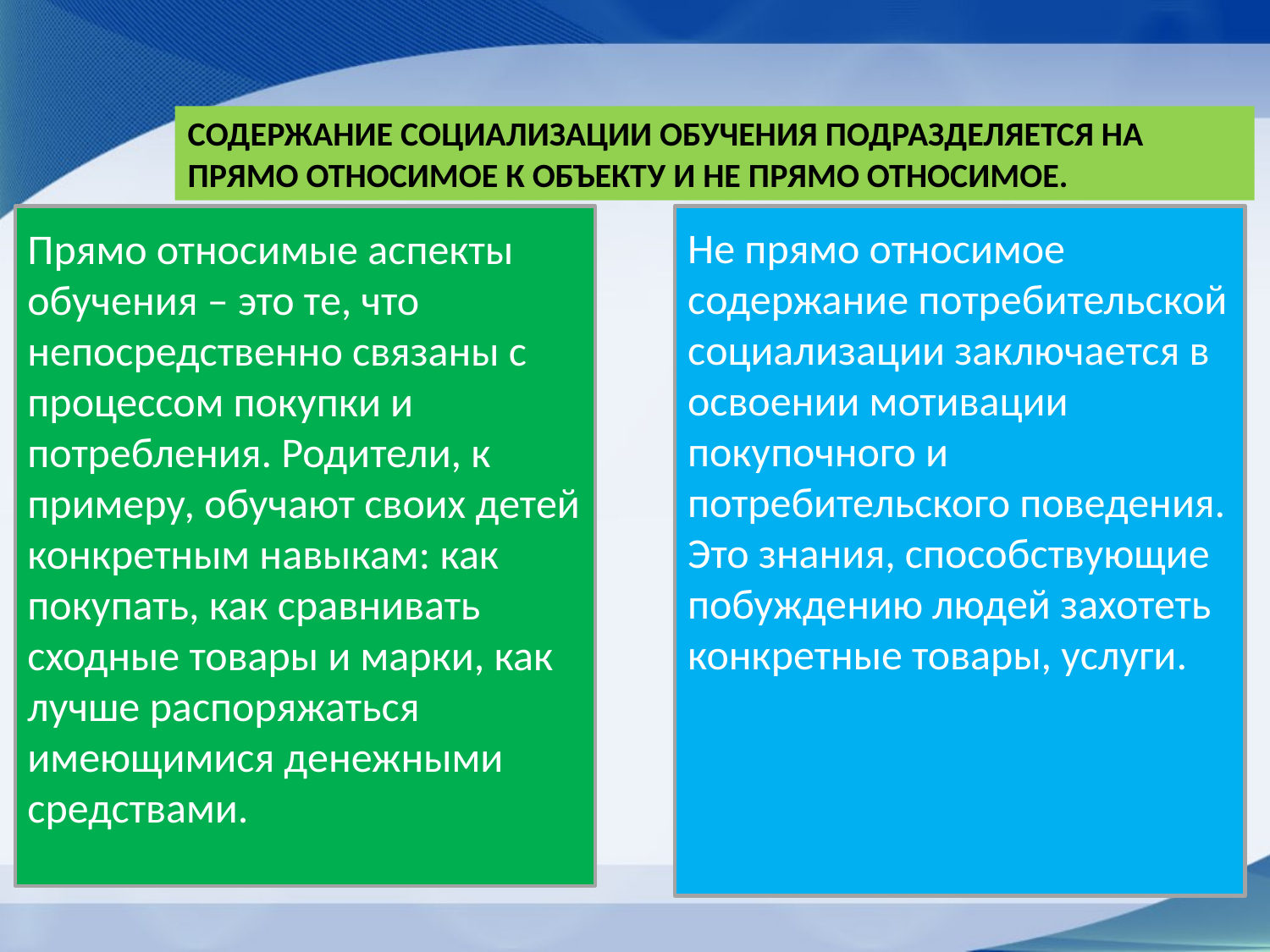

# Содержание социализации обучения подразделяется на прямо относимое к объекту и не прямо относимое.
Прямо относимые аспекты обучения – это те, что непосредственно связаны с процессом покупки и потребления. Родители, к примеру, обучают своих детей конкретным навыкам: как покупать, как сравнивать сходные товары и марки, как лучше распоряжаться имеющимися денежными средствами.

Не прямо относимое содержание потребительской социализации заключается в освоении мотивации покупочного и потребительского поведения. Это знания, способствующие побуждению людей захотеть конкретные товары, услуги.